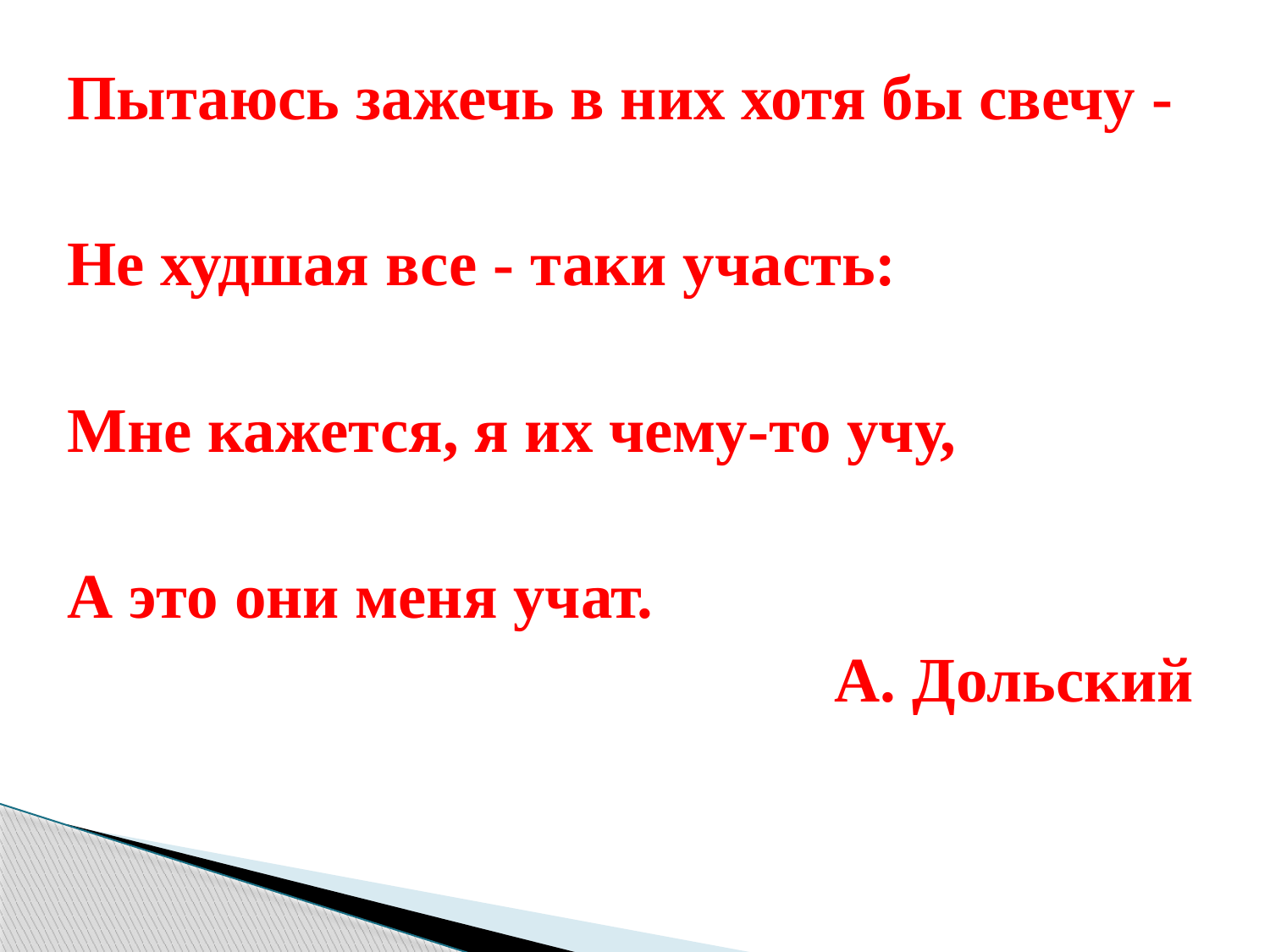

Пытаюсь зажечь в них хотя бы свечу -

Не худшая все - таки участь:

Мне кажется, я их чему-то учу,

А это они меня учат.
А. Дольский